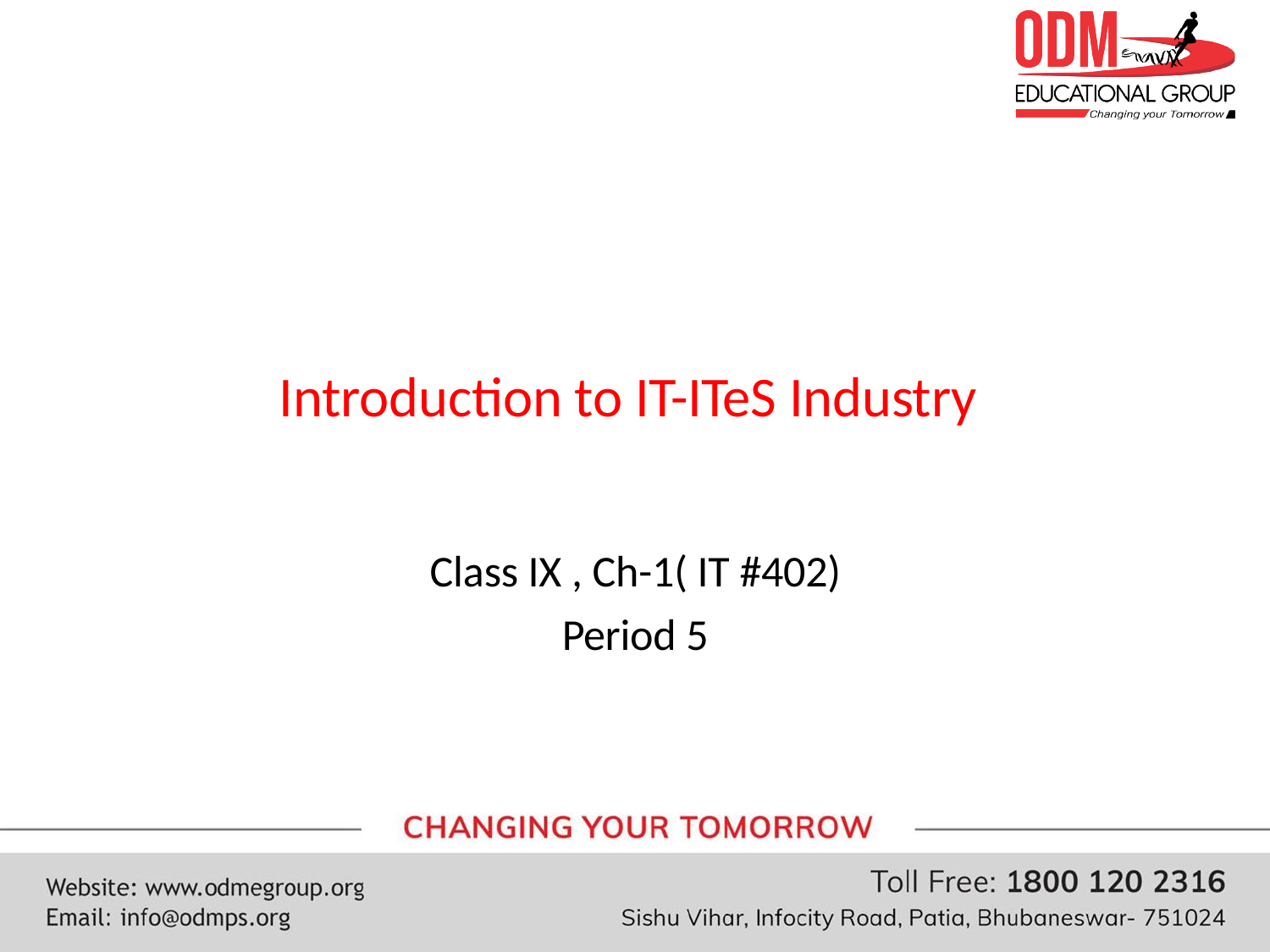

# Introduction to IT-ITeS Industry
Class IX , Ch-1( IT #402)
Period 5